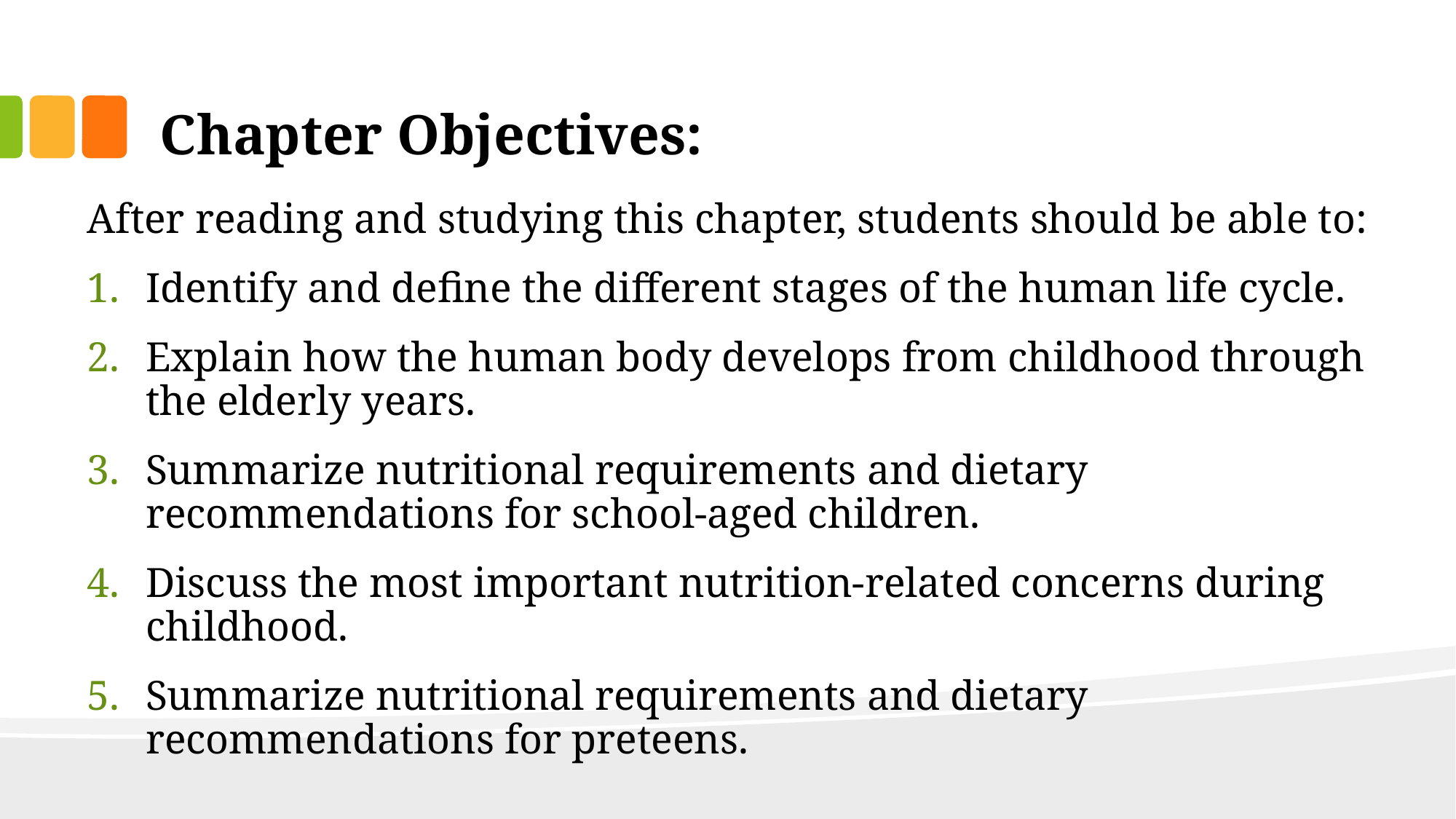

# Chapter Objectives:
After reading and studying this chapter, students should be able to:
Identify and define the different stages of the human life cycle.
Explain how the human body develops from childhood through the elderly years.
Summarize nutritional requirements and dietary recommendations for school-aged children.
Discuss the most important nutrition-related concerns during childhood.
Summarize nutritional requirements and dietary recommendations for preteens.